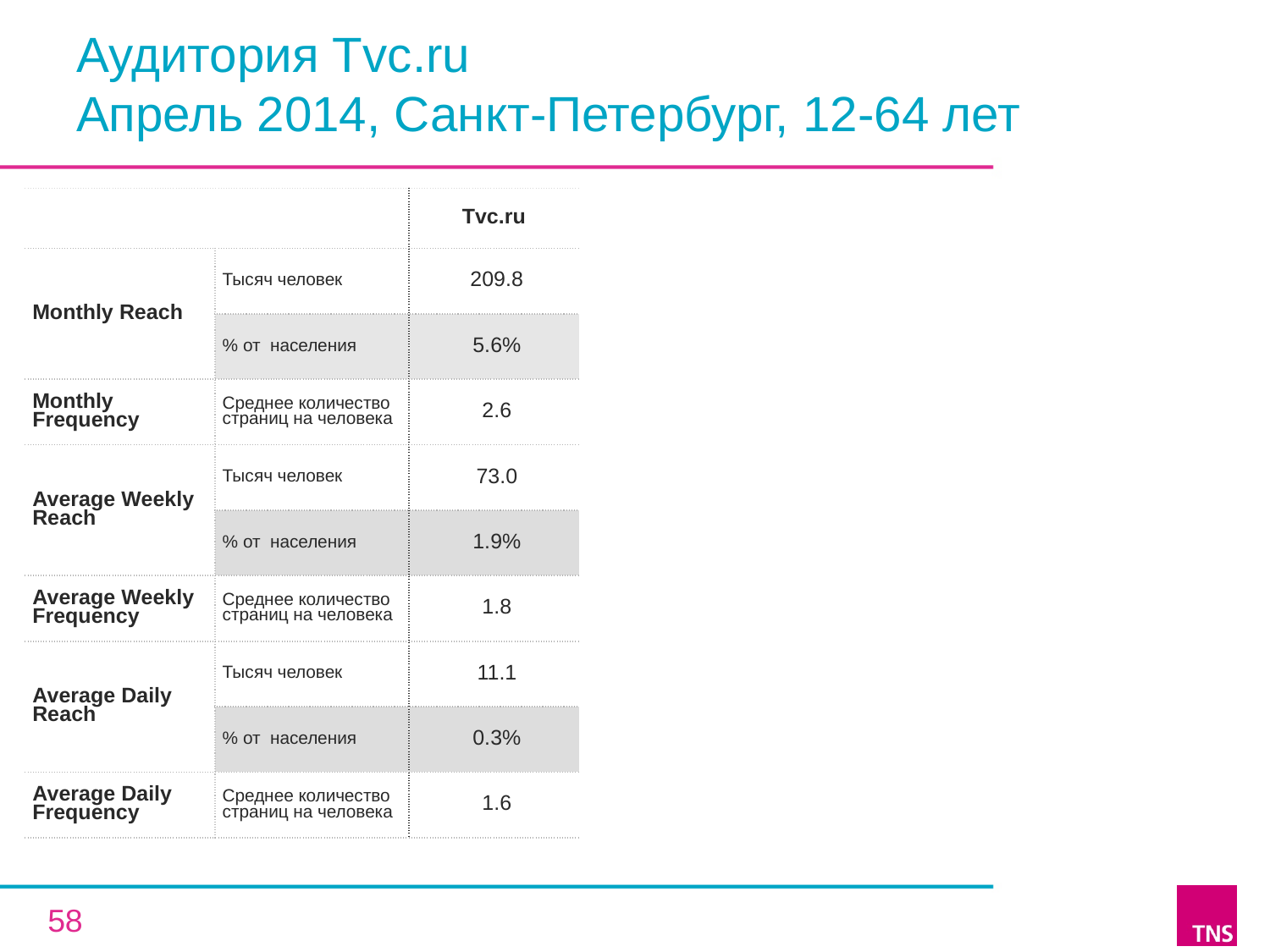

# Аудитория Tvc.ru Апрель 2014, Санкт-Петербург, 12-64 лет
|  |  | Tvc.ru |
| --- | --- | --- |
| Monthly Reach | Тысяч человек | 209.8 |
|  | % от населения | 5.6% |
| Monthly Frequency | Среднее количество страниц на человека | 2.6 |
| Average Weekly Reach | Тысяч человек | 73.0 |
|  | % от населения | 1.9% |
| Average Weekly Frequency | Среднее количество страниц на человека | 1.8 |
| Average Daily Reach | Тысяч человек | 11.1 |
|  | % от населения | 0.3% |
| Average Daily Frequency | Среднее количество страниц на человека | 1.6 |

58